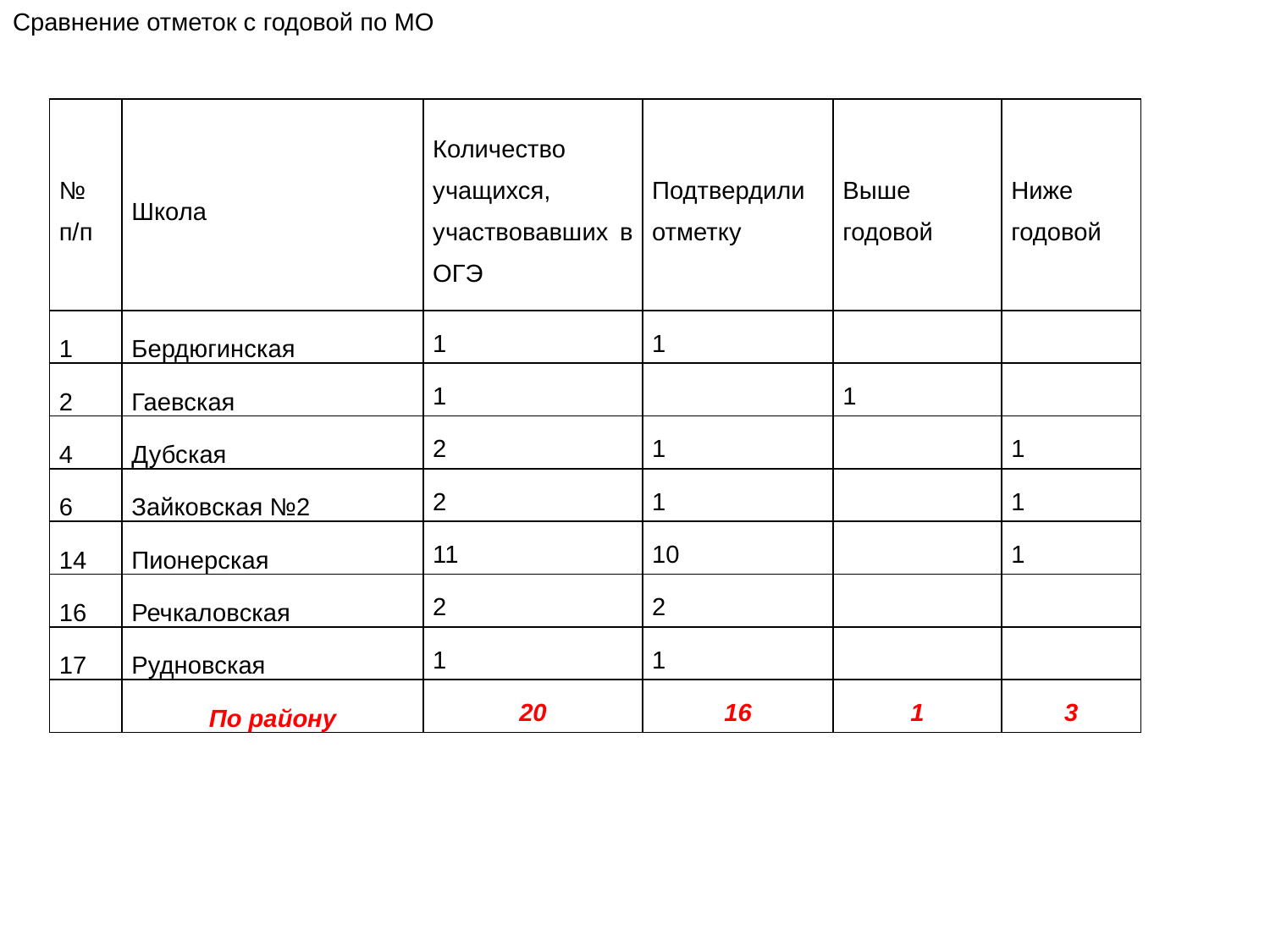

Сравнение отметок с годовой по МО
| № п/п | Школа | Количество учащихся, участвовавших в ОГЭ | Подтвердили отметку | Выше годовой | Ниже годовой |
| --- | --- | --- | --- | --- | --- |
| 1 | Бердюгинская | 1 | 1 |  |  |
| 2 | Гаевская | 1 |  | 1 |  |
| 4 | Дубская | 2 | 1 |  | 1 |
| 6 | Зайковская №2 | 2 | 1 |  | 1 |
| 14 | Пионерская | 11 | 10 |  | 1 |
| 16 | Речкаловская | 2 | 2 |  |  |
| 17 | Рудновская | 1 | 1 |  |  |
|  | По району | 20 | 16 | 1 | 3 |